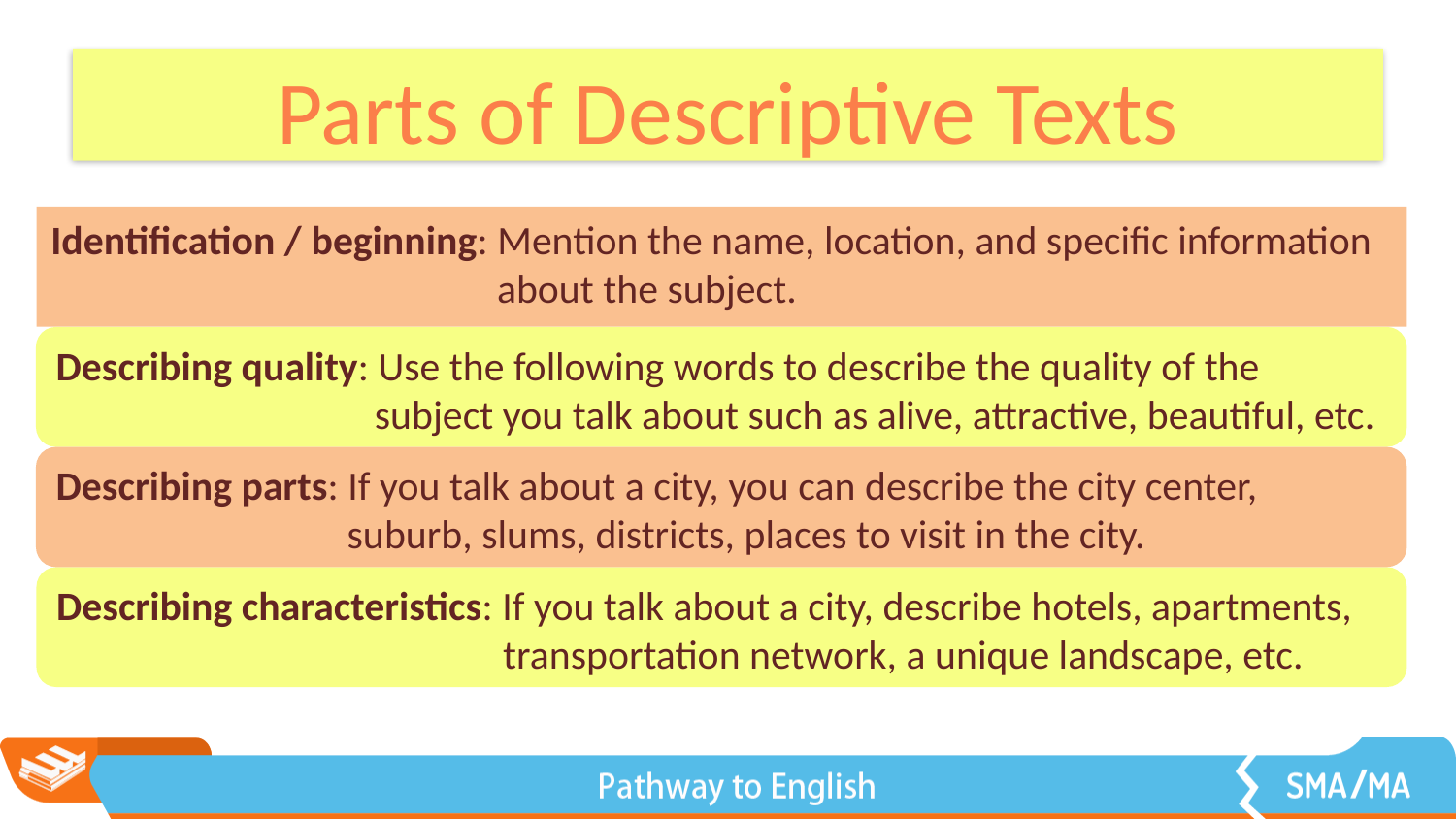

# Parts of Descriptive Texts
Identification / beginning: Mention the name, location, and specific information about the subject.

Describing quality: Use the following words to describe the quality of the subject you talk about such as alive, attractive, beautiful, etc.

Describing parts: If you talk about a city, you can describe the city center, suburb, slums, districts, places to visit in the city.

Describing characteristics: If you talk about a city, describe hotels, apartments, transportation network, a unique landscape, etc.